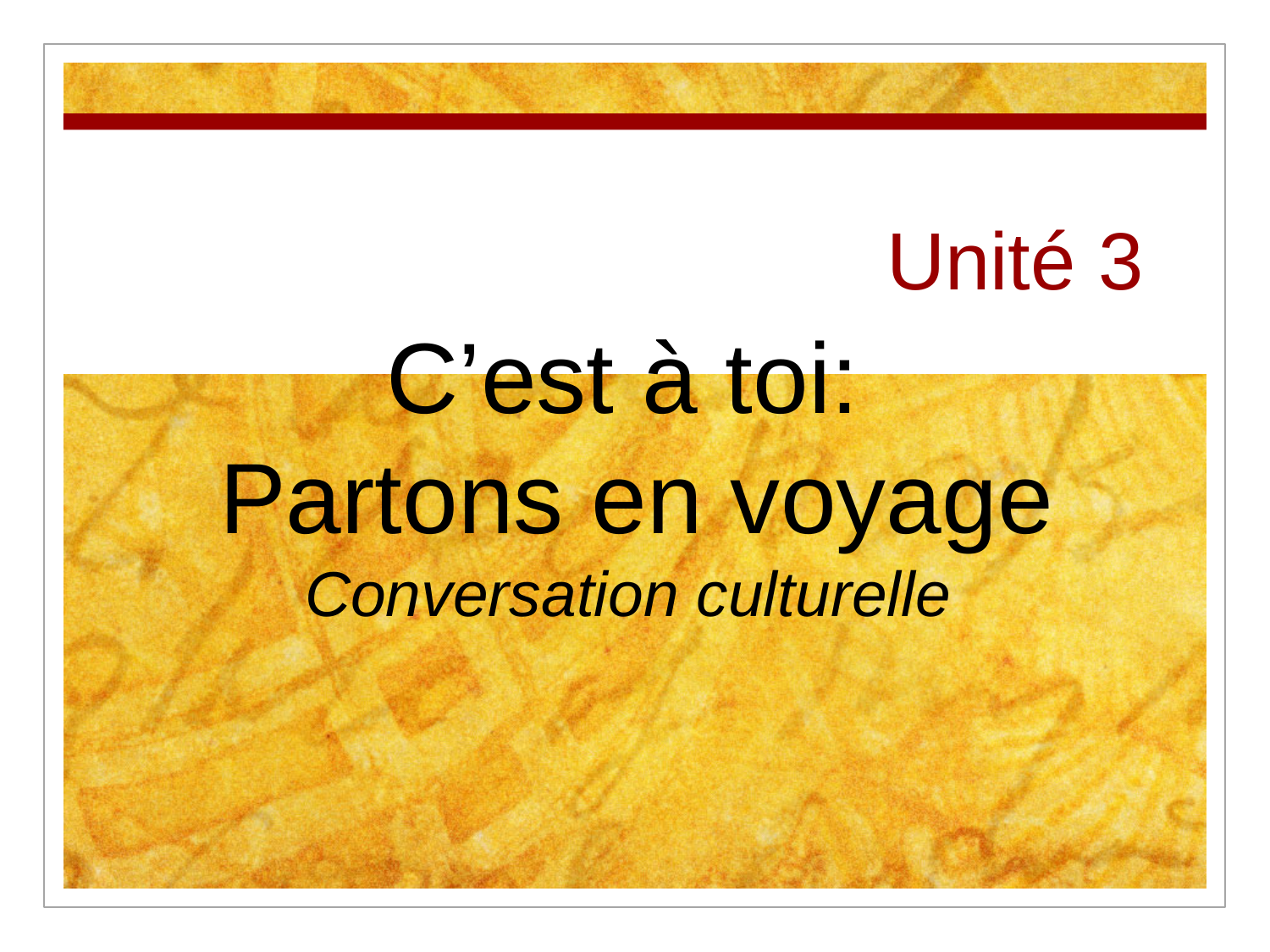

# Unité 3
C’est à toi:
Partons en voyage
Conversation culturelle